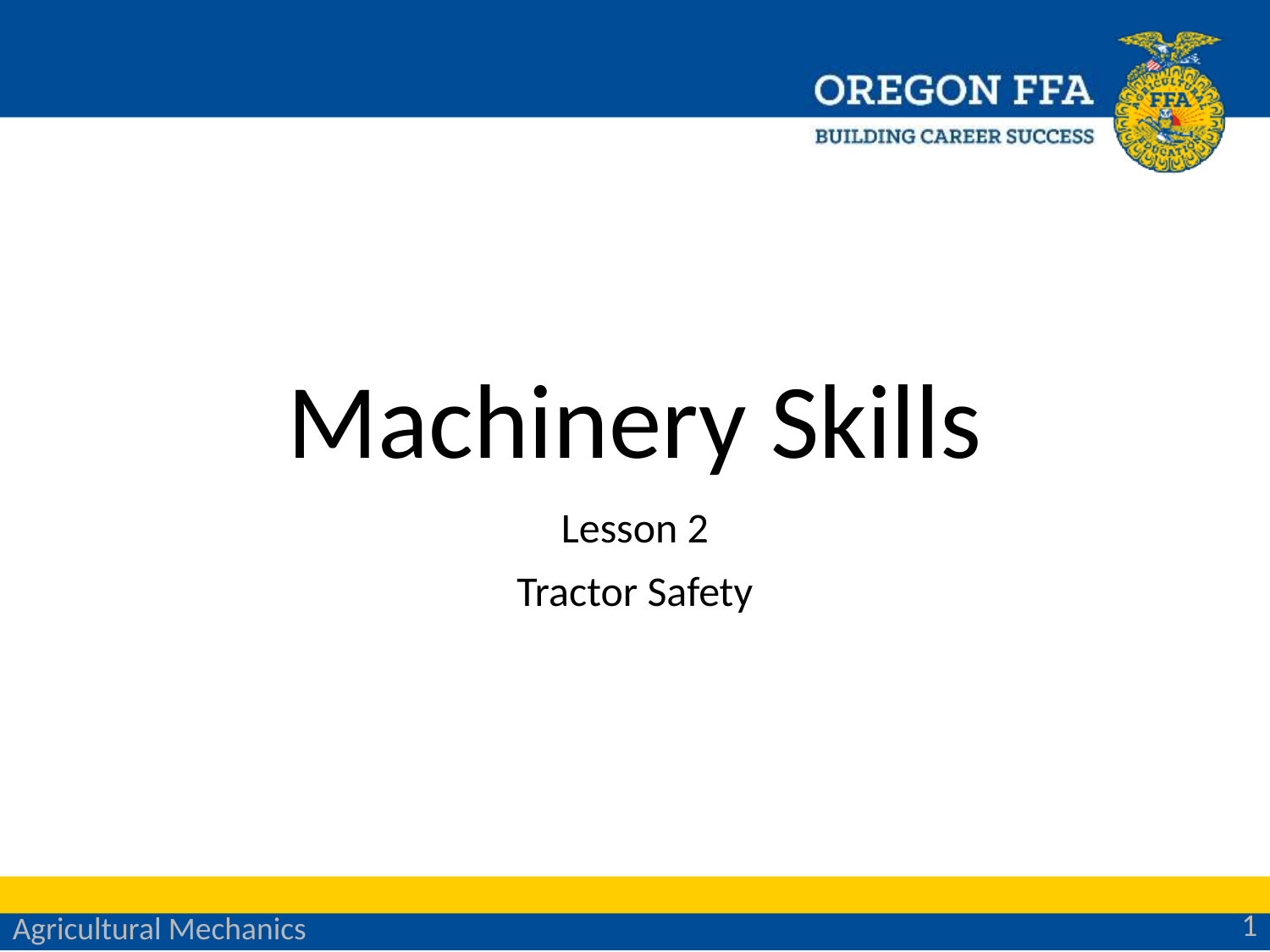

# Machinery Skills
Lesson 2
Tractor Safety

1
Agricultural Mechanics